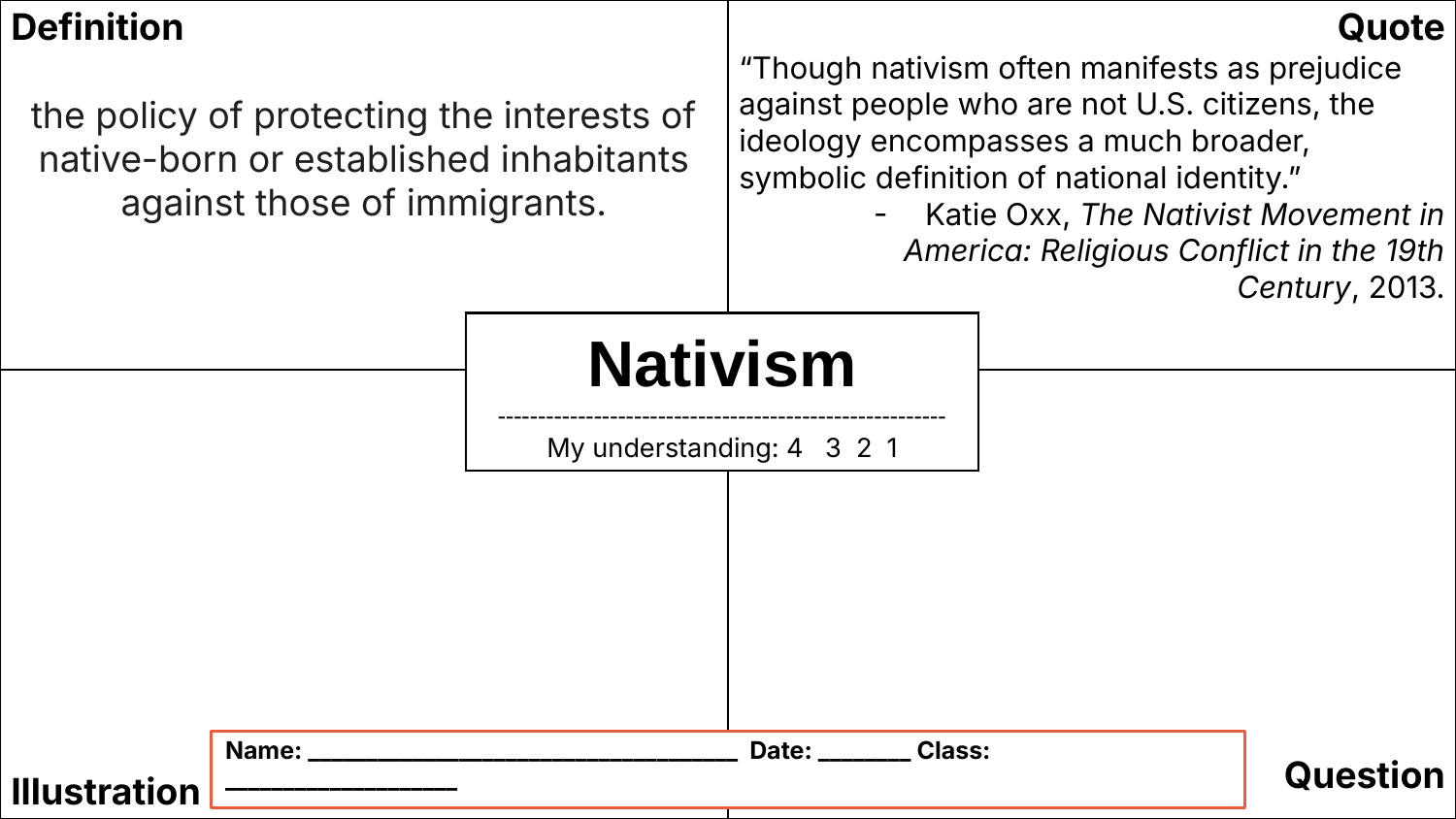

| Definition the policy of protecting the interests of native-born or established inhabitants against those of immigrants. | Quote “Though nativism often manifests as prejudice against people who are not U.S. citizens, the ideology encompasses a much broader, symbolic definition of national identity.” Katie Oxx, The Nativist Movement in America: Religious Conflict in the 19th Century, 2013. |
| --- | --- |
| Illustration | Question |
Nativism
--------------------------------------------------------
My understanding: 4   3  2  1
Name: _____________________________________  Date: ________ Class: ____________________